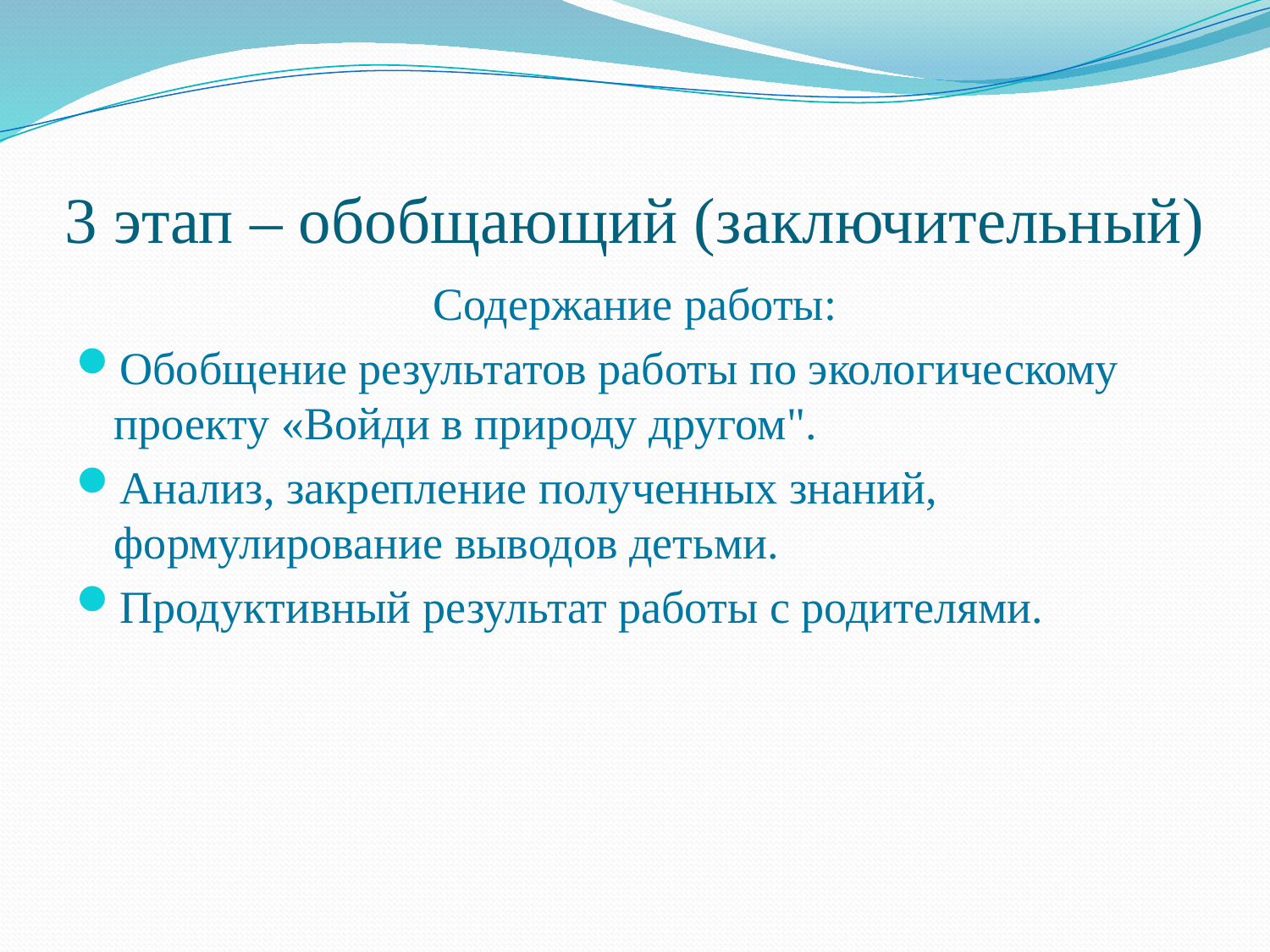

# 3 этап – обобщающий (заключительный)
Содержание работы:
Обобщение результатов работы по экологическому проекту «Войди в природу другом".
Анализ, закрепление полученных знаний, формулирование выводов детьми.
Продуктивный результат работы с родителями.